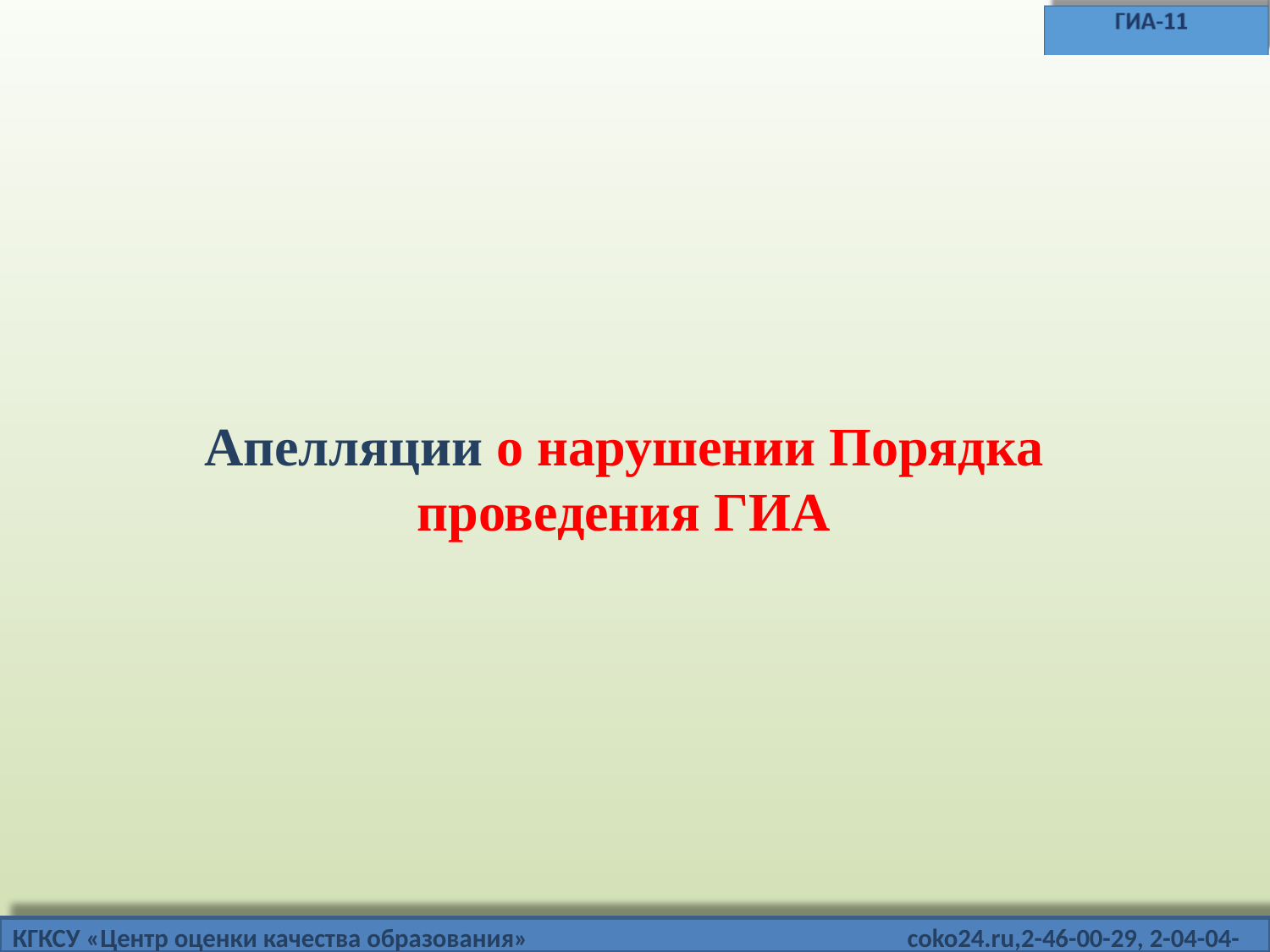

# Апелляции о нарушении Порядка проведения ГИА